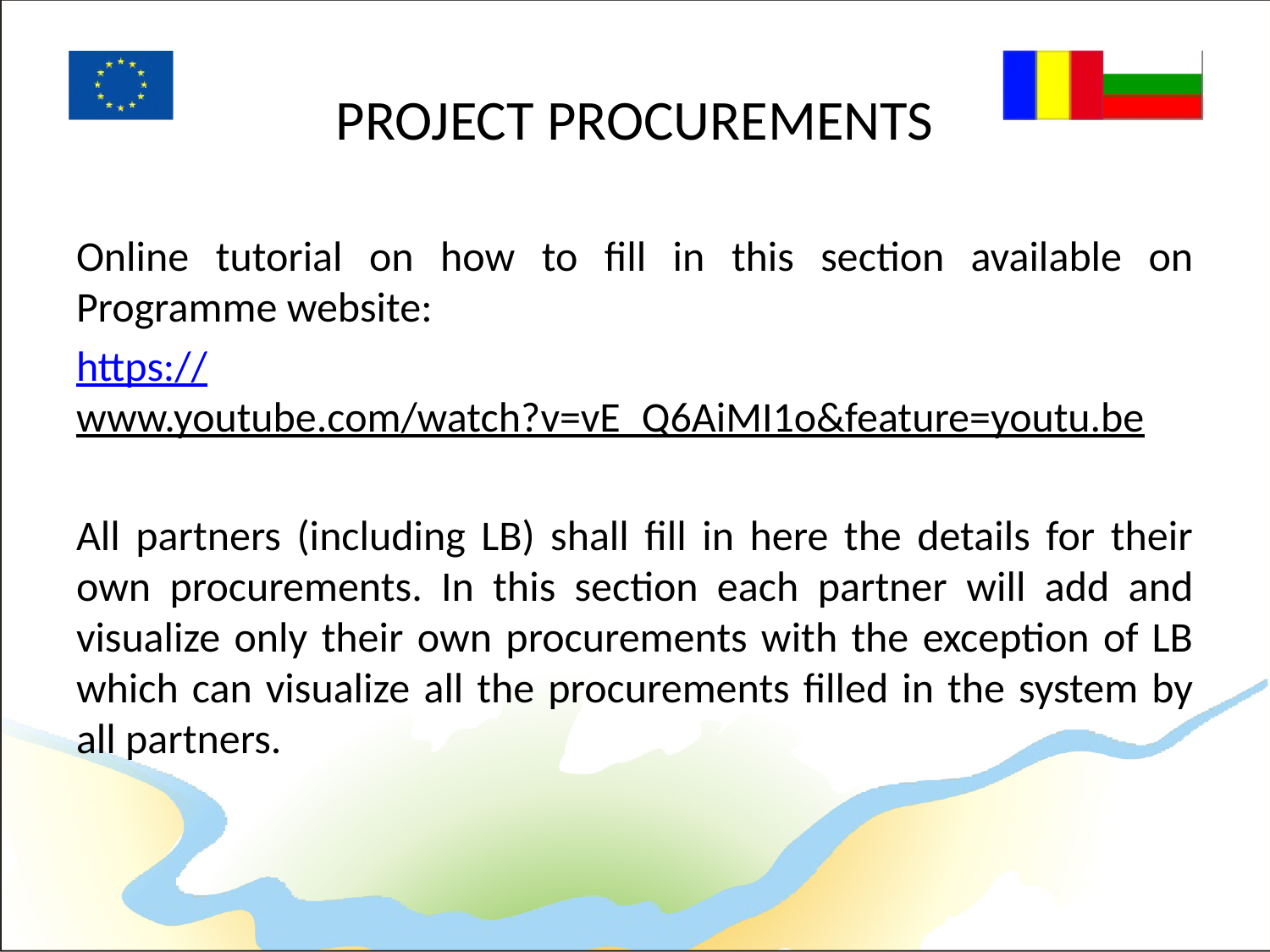

# PROJECT PROCUREMENTS
Online tutorial on how to fill in this section available on Programme website:
https://www.youtube.com/watch?v=vE_Q6AiMI1o&feature=youtu.be

All partners (including LB) shall fill in here the details for their own procurements. In this section each partner will add and visualize only their own procurements with the exception of LB which can visualize all the procurements filled in the system by all partners.